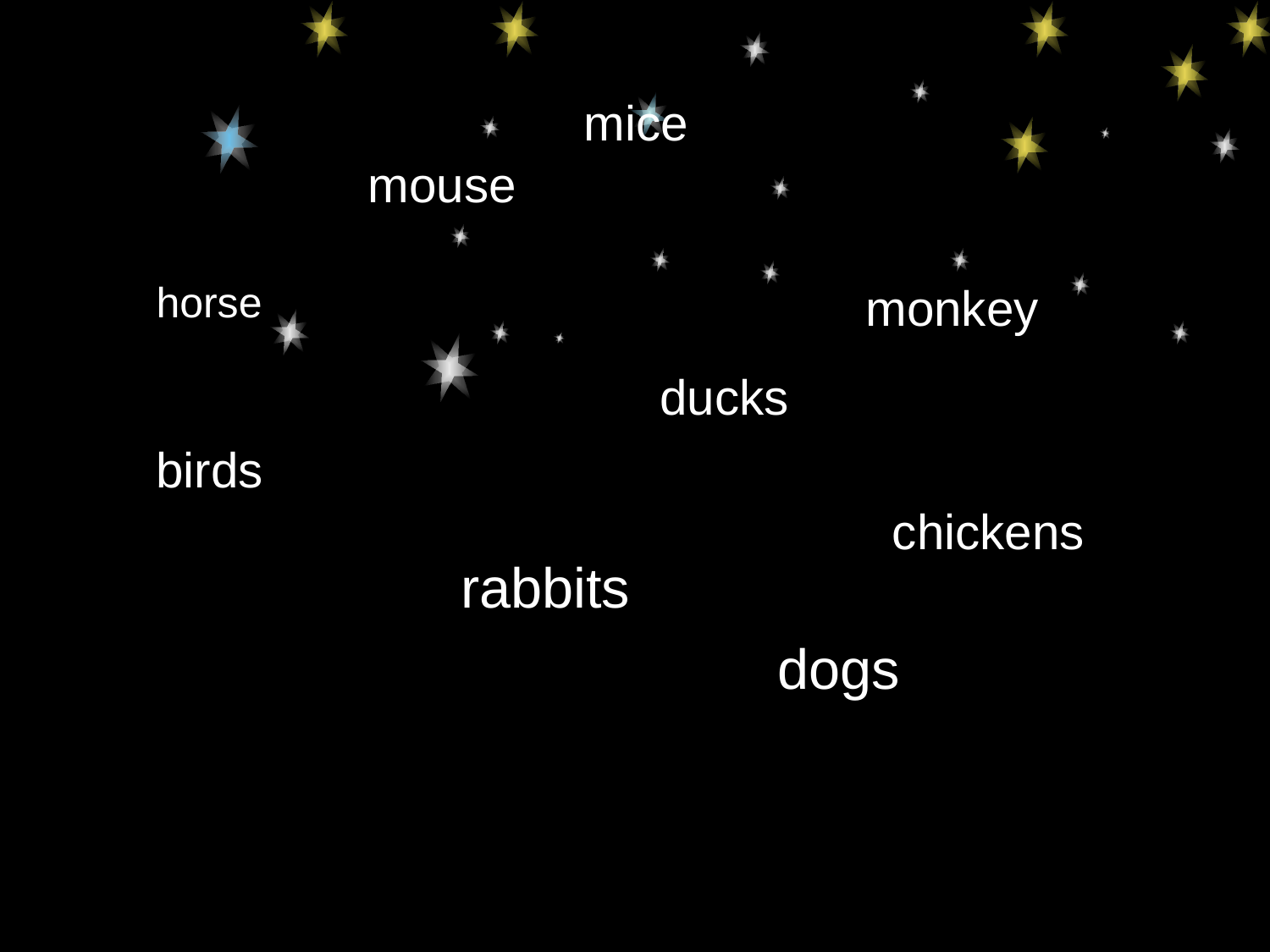

mice

mouse

horse
monkey

ducks
birds
chickens
rabbits
dogs